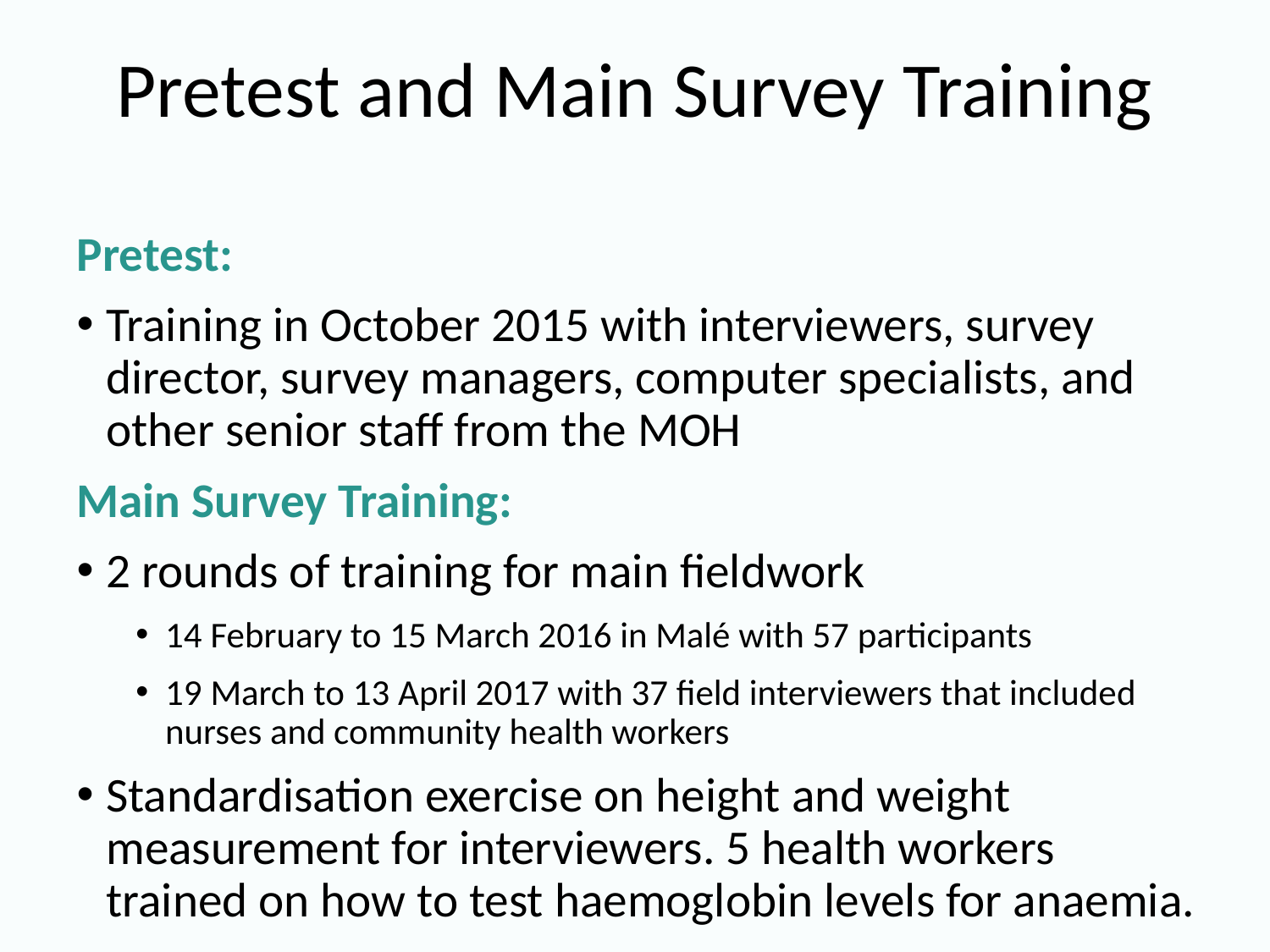

# Pretest and Main Survey Training
Pretest:
Training in October 2015 with interviewers, survey director, survey managers, computer specialists, and other senior staff from the MOH
Main Survey Training:
2 rounds of training for main fieldwork
14 February to 15 March 2016 in Malé with 57 participants
19 March to 13 April 2017 with 37 field interviewers that included nurses and community health workers
Standardisation exercise on height and weight measurement for interviewers. 5 health workers trained on how to test haemoglobin levels for anaemia.